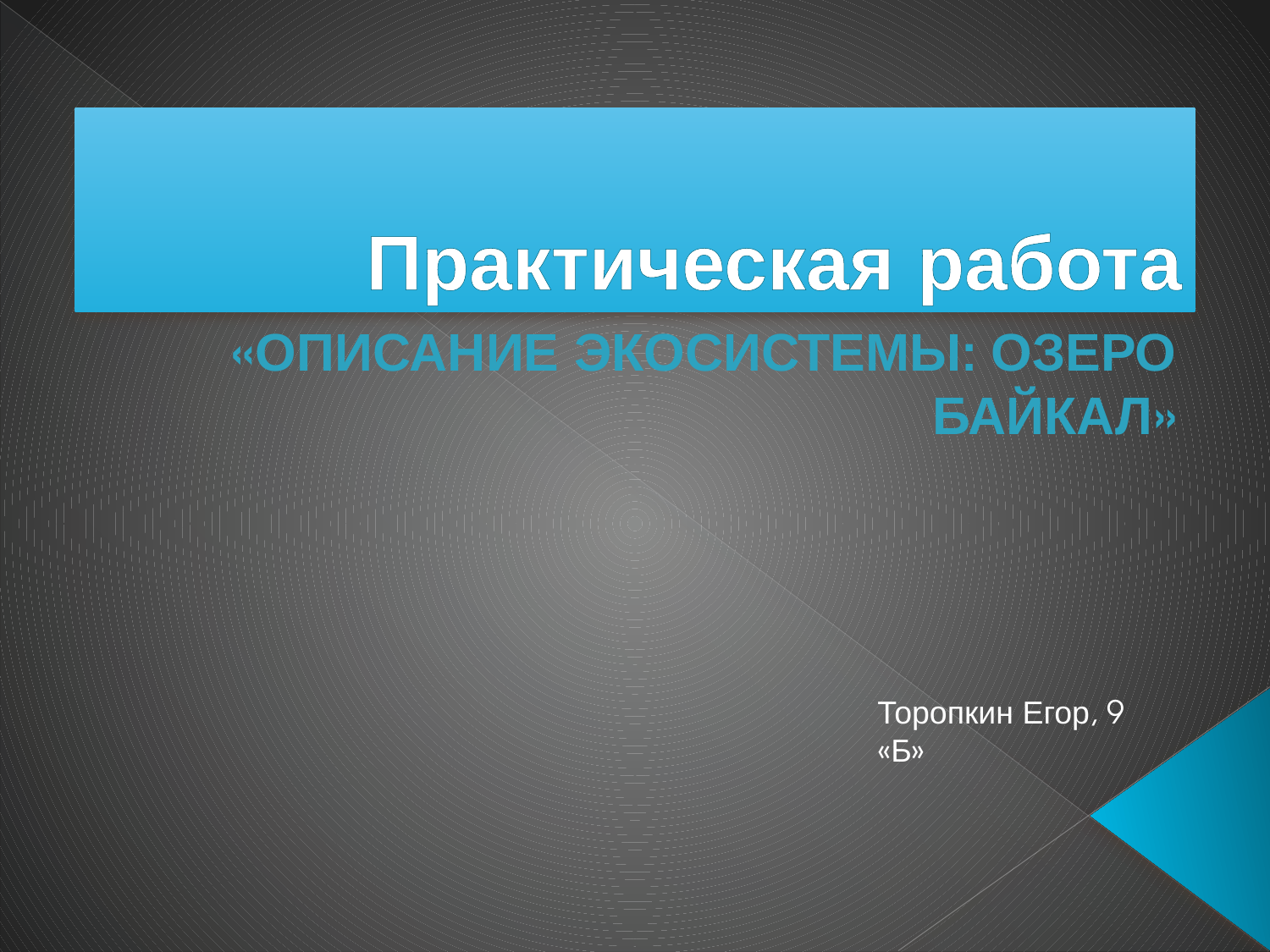

# Практическая работа
«Описание экосистемы: озеро Байкал»
Торопкин Егор, 9 «Б»